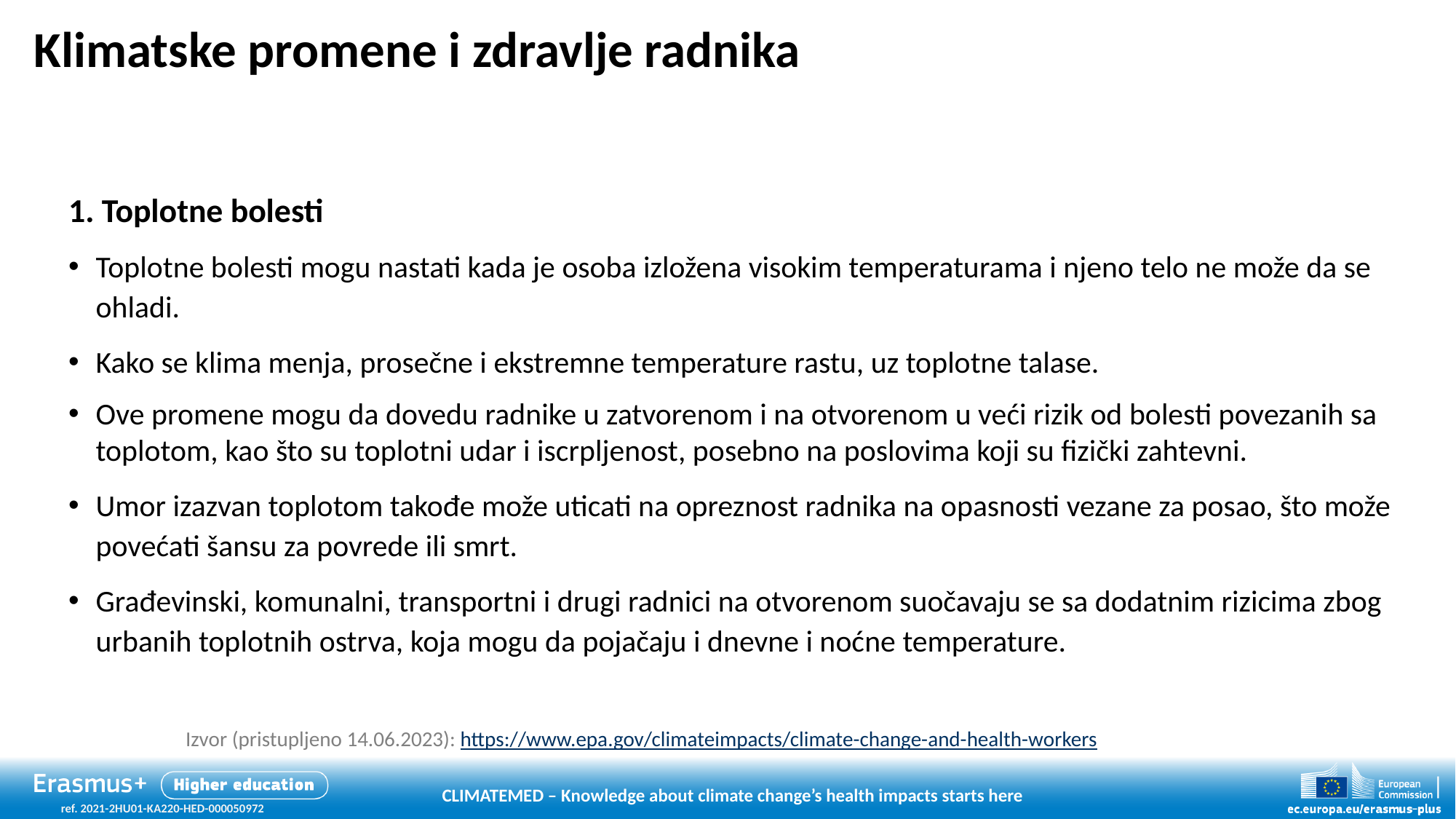

# Klimatske promene i zdravlje radnika
1. Toplotne bolesti
Toplotne bolesti mogu nastati kada je osoba izložena visokim temperaturama i njeno telo ne može da se ohladi.
Kako se klima menja, prosečne i ekstremne temperature rastu, uz toplotne talase.
Ove promene mogu da dovedu radnike u zatvorenom i na otvorenom u veći rizik od bolesti povezanih sa toplotom, kao što su toplotni udar i iscrpljenost, posebno na poslovima koji su fizički zahtevni.
Umor izazvan toplotom takođe može uticati na opreznost radnika na opasnosti vezane za posao, što može povećati šansu za povrede ili smrt.
Građevinski, komunalni, transportni i drugi radnici na otvorenom suočavaju se sa dodatnim rizicima zbog urbanih toplotnih ostrva, koja mogu da pojačaju i dnevne i noćne temperature.
Izvor (pristupljeno 14.06.2023): https://www.epa.gov/climateimpacts/climate-change-and-health-workers